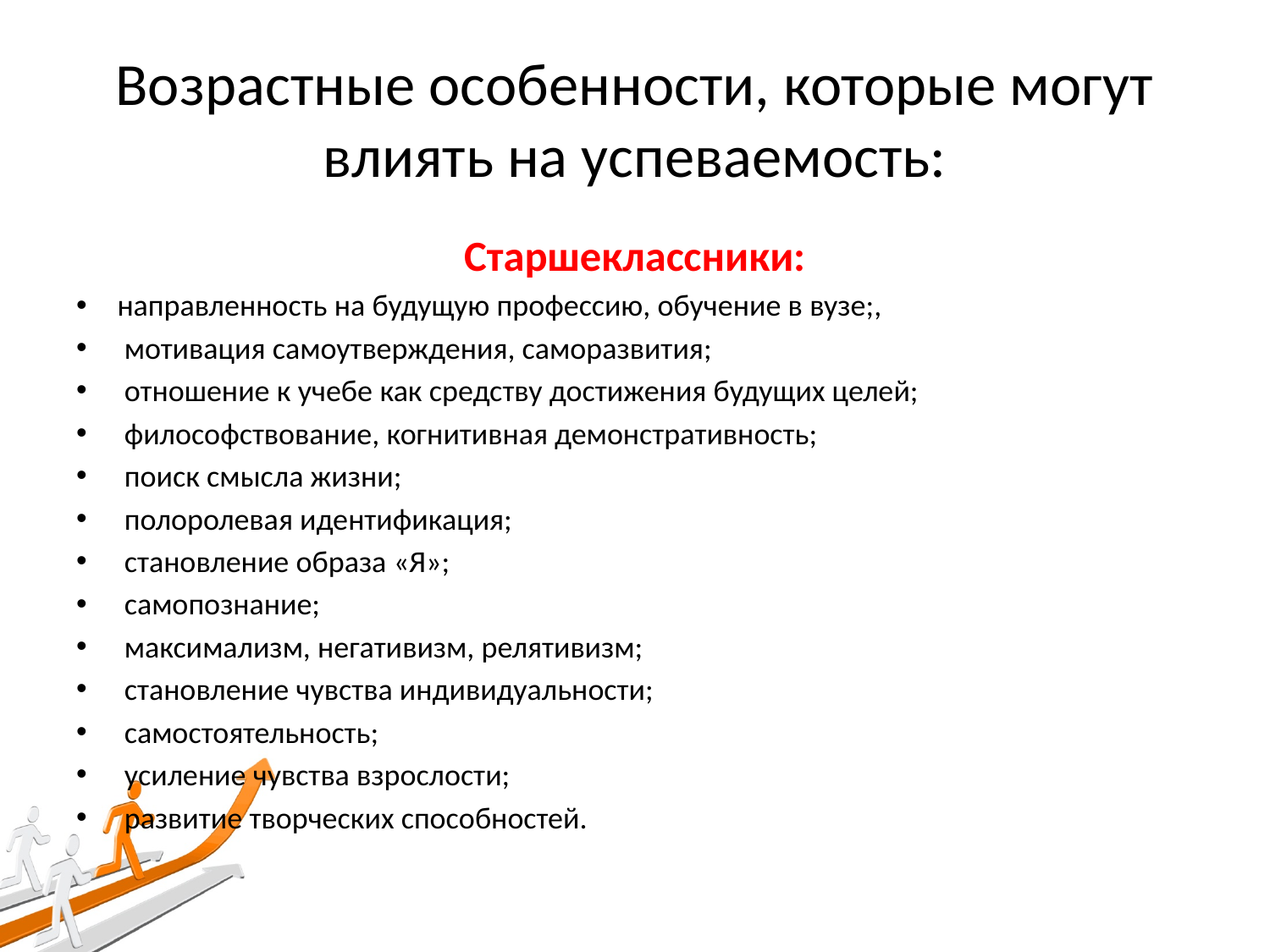

# Возрастные особенности, которые могут влиять на успеваемость:
Старшеклассники:
направленность на будущую профессию, обучение в вузе;,
 мотивация самоутверждения, саморазвития;
 отношение к учебе как средству достижения будущих целей;
 философствование, когнитивная демонстративность;
 поиск смысла жизни;
 полоролевая идентификация;
 становление образа «Я»;
 самопознание;
 максимализм, негативизм, релятивизм;
 становление чувства индивидуальности;
 самостоятельность;
 усиление чувства взрослости;
 развитие творческих способностей.